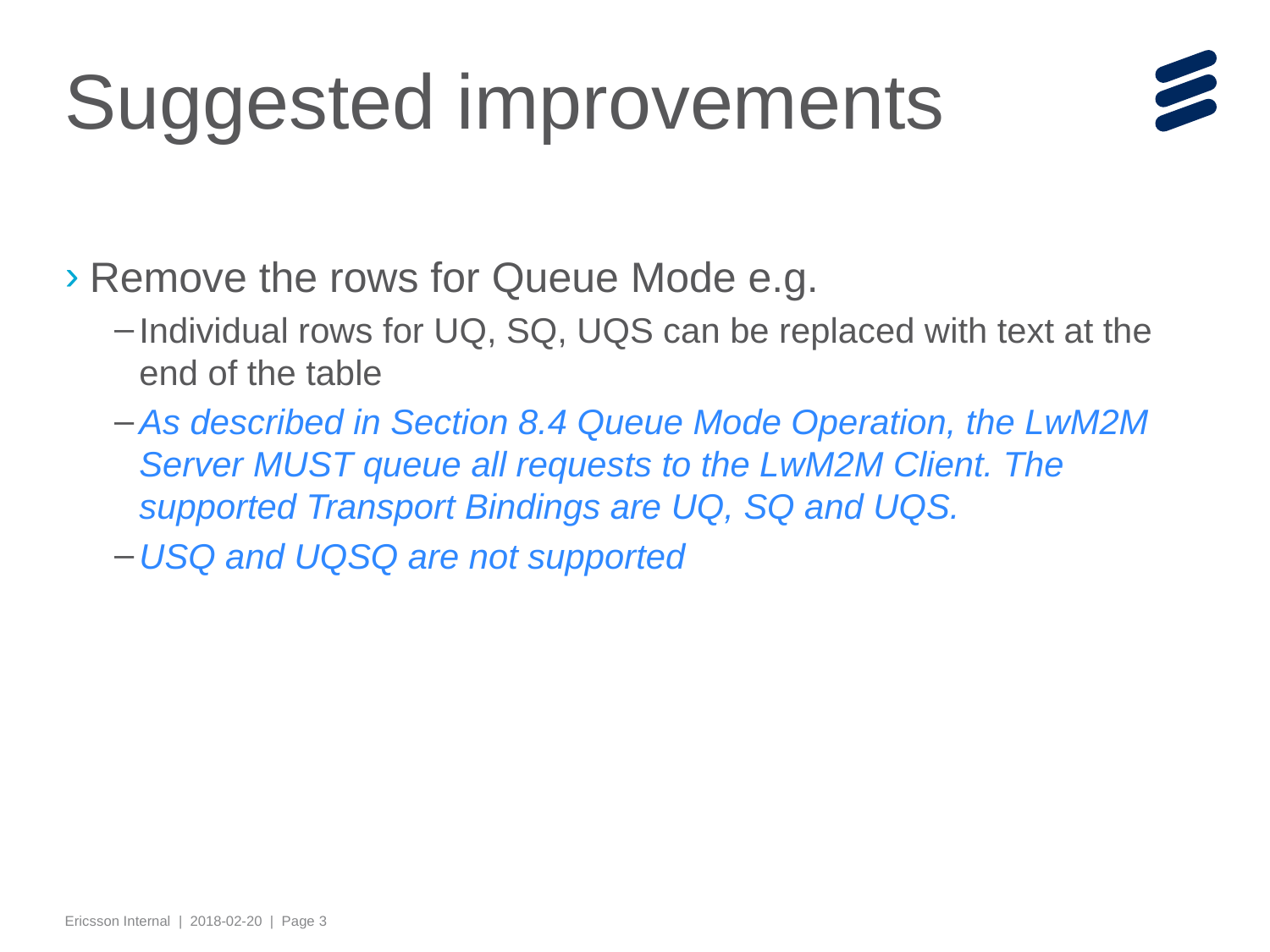

# Suggested improvements
Remove the rows for Queue Mode e.g.
Individual rows for UQ, SQ, UQS can be replaced with text at the end of the table
As described in Section 8.4 Queue Mode Operation, the LwM2M Server MUST queue all requests to the LwM2M Client. The supported Transport Bindings are UQ, SQ and UQS.
USQ and UQSQ are not supported